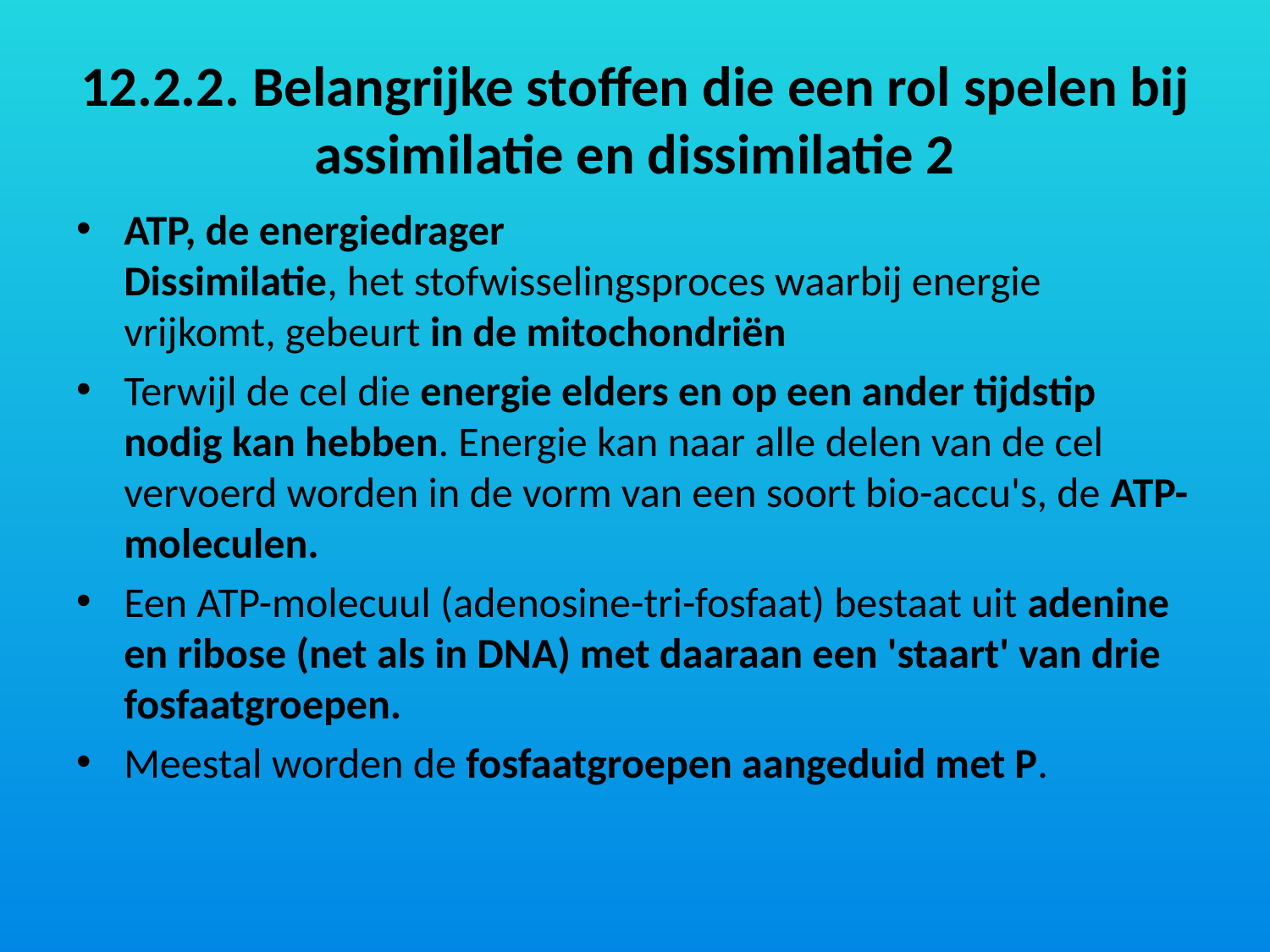

# 12.2.2. Belangrijke stoffen die een rol spelen bij assimilatie en dissimilatie 2
ATP, de energiedrager
Dissimilatie, het stofwisselingsproces waarbij energie vrijkomt, gebeurt in de mitochondriën
Terwijl de cel die energie elders en op een ander tijdstip nodig kan hebben. Energie kan naar alle delen van de cel vervoerd worden in de vorm van een soort bio-accu's, de ATP-moleculen.
Een ATP-molecuul (adenosine-tri-fosfaat) bestaat uit adenine en ribose (net als in DNA) met daaraan een 'staart' van drie fosfaatgroepen.
Meestal worden de fosfaatgroepen aangeduid met P.